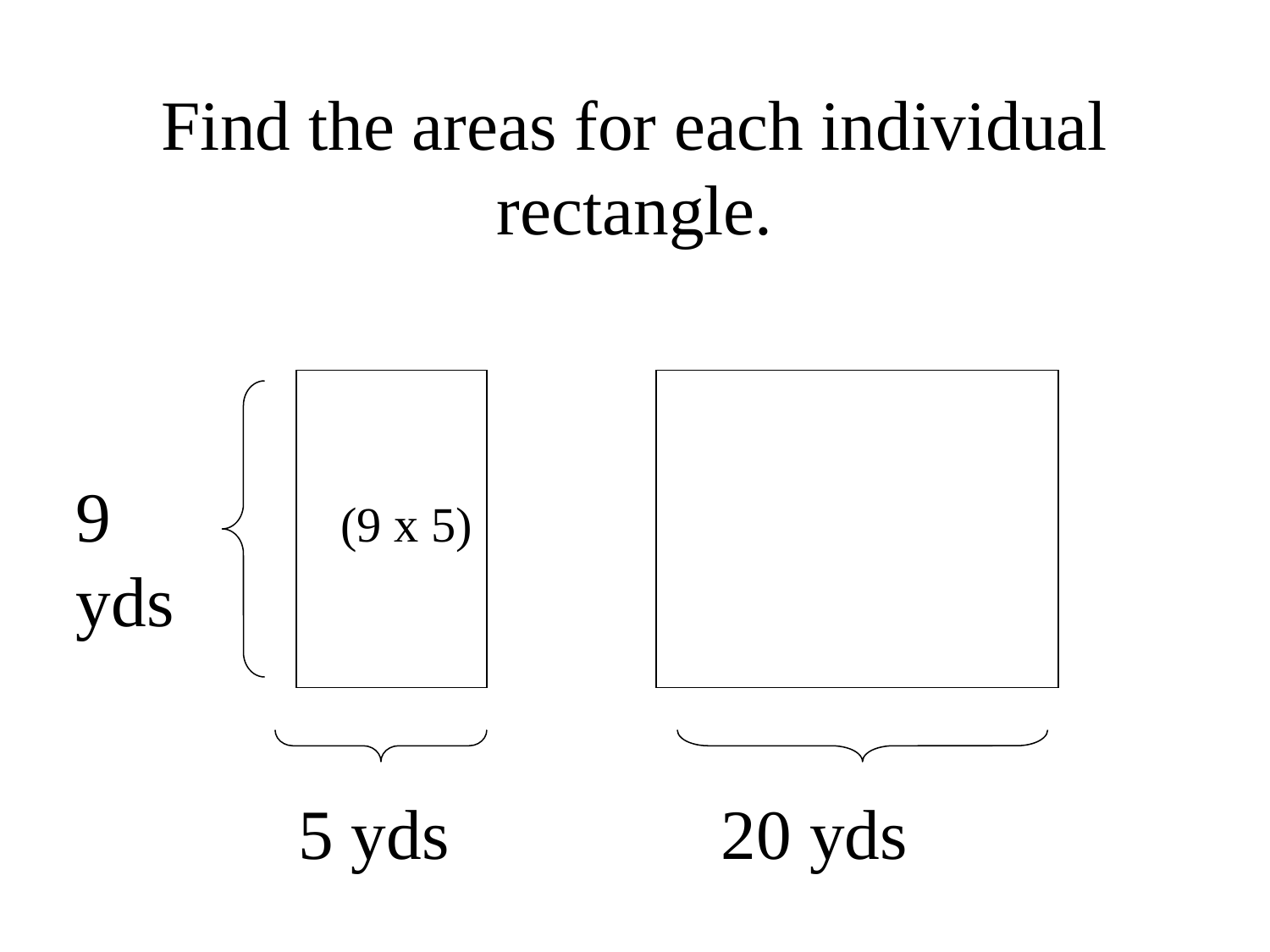

Find the areas for each individual rectangle.

9 yds
(9 x 5)

5 yds
   20 yds